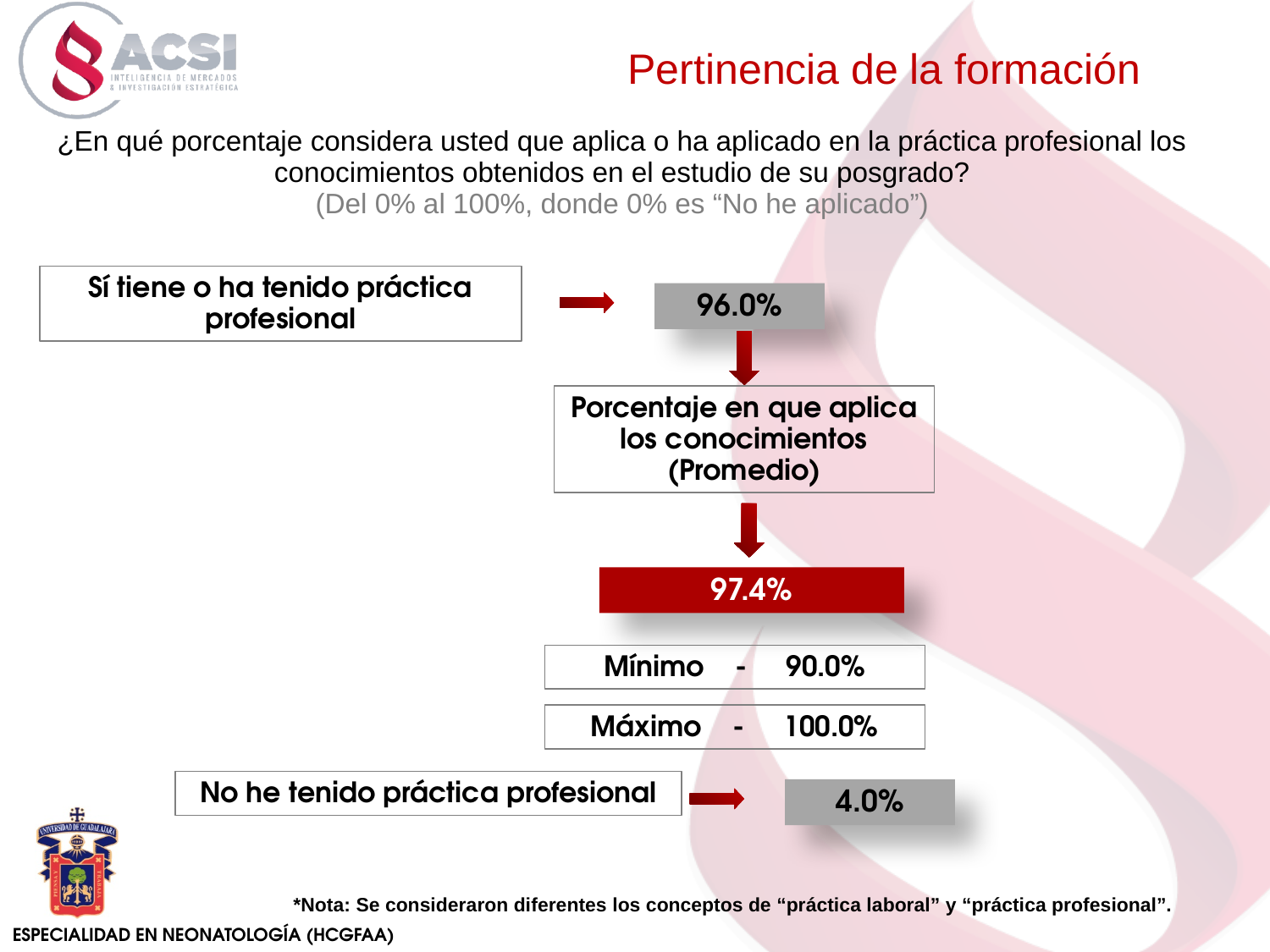

Pertinencia de la formación
¿En qué porcentaje considera usted que aplica o ha aplicado en la práctica profesional los conocimientos obtenidos en el estudio de su posgrado?
(Del 0% al 100%, donde 0% es “No he aplicado”)
Sí tiene o ha tenido práctica profesional
96.0%

Porcentaje en que aplica los conocimientos
(Promedio)

97.4%
Mínimo    -     90.0%
Máximo    -     100.0%
No he tenido práctica profesional
4.0%

*Nota: Se consideraron diferentes los conceptos de “práctica laboral” y “práctica profesional”.